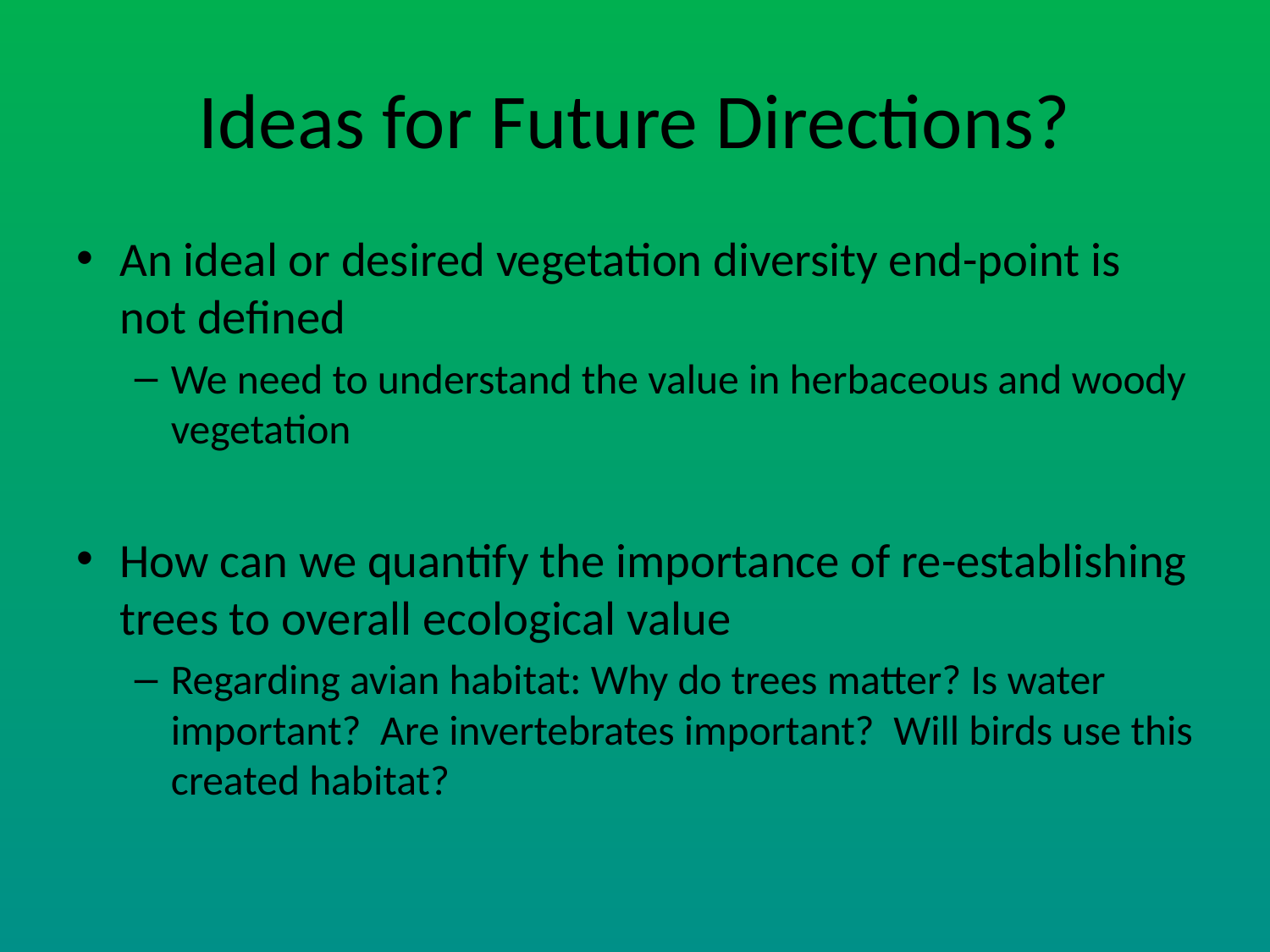

# Ideas for Future Directions?
An ideal or desired vegetation diversity end-point is not defined
We need to understand the value in herbaceous and woody vegetation

How can we quantify the importance of re-establishing trees to overall ecological value
Regarding avian habitat: Why do trees matter? Is water important?  Are invertebrates important?  Will birds use this created habitat?